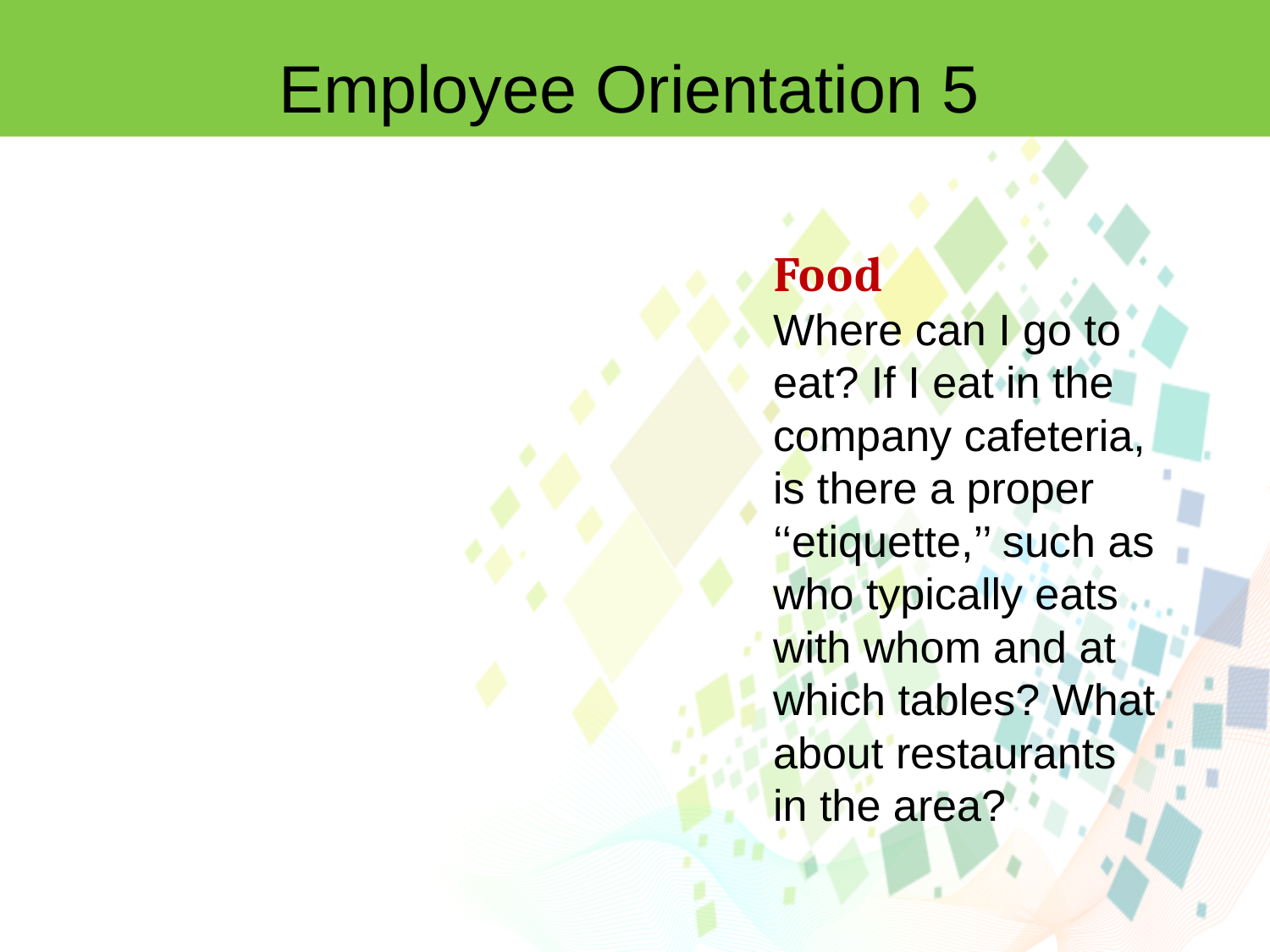

Employee Orientation 5
Food
Where can I go to eat? If I eat in the company cafeteria, is there a proper
‘‘etiquette,’’ such as who typically eats with whom and at which tables? What
about restaurants in the area?